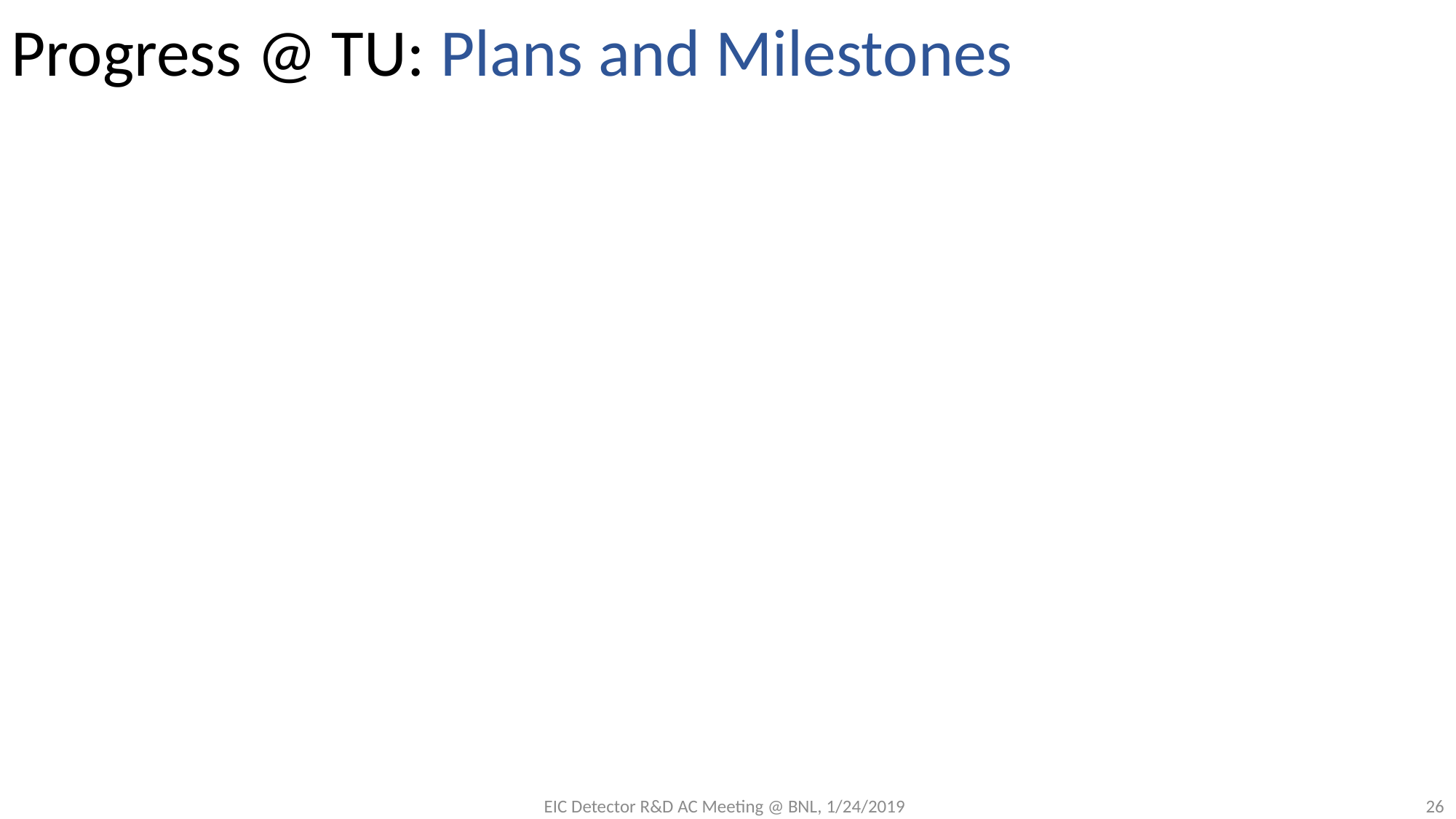

# Progress @ TU: Plans and Milestones
26
EIC Detector R&D AC Meeting @ BNL, 1/24/2019